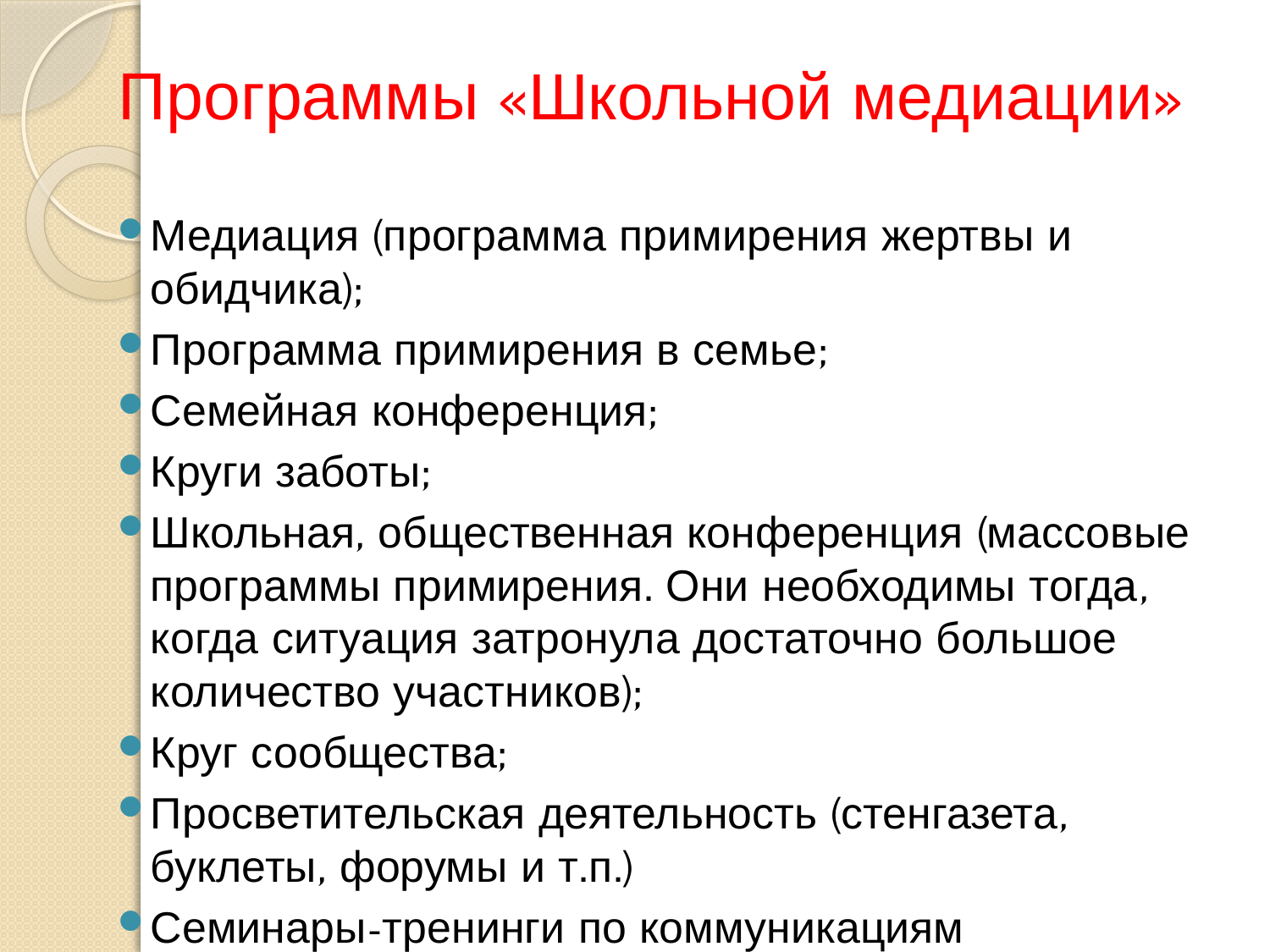

# Программы «Школьной медиации»
Медиация (программа примирения жертвы и обидчика);
Программа примирения в семье;
Семейная конференция;
Круги заботы;
Школьная, общественная конференция (массовые программы примирения. Они необходимы тогда, когда ситуация затронула достаточно большое количество участников);
Круг сообщества;
Просветительская деятельность (стенгазета, буклеты, форумы и т.п.)
Семинары-тренинги по коммуникациям